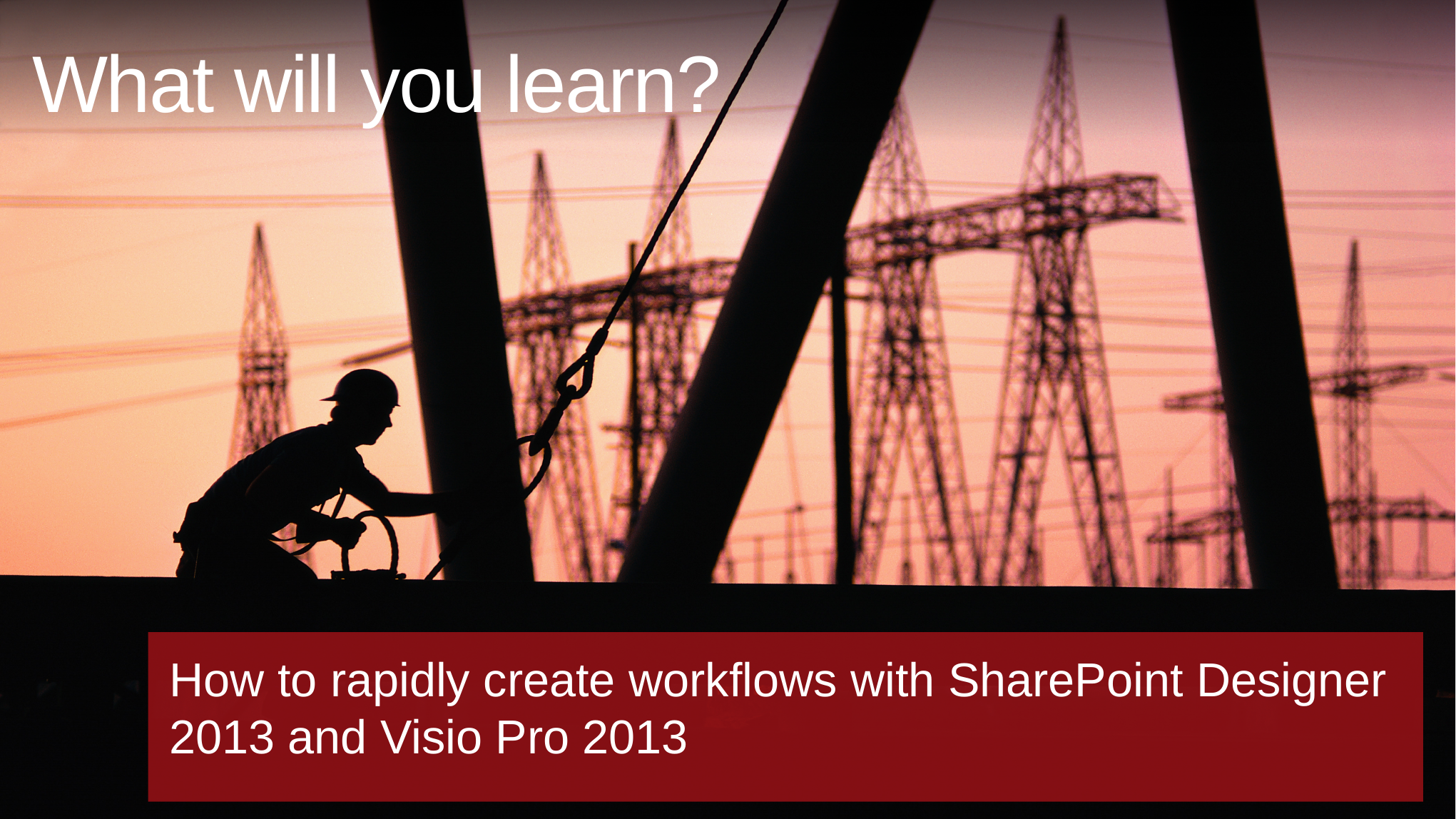

# What will you learn?
How to rapidly create workflows with SharePoint Designer 2013 and Visio Pro 2013